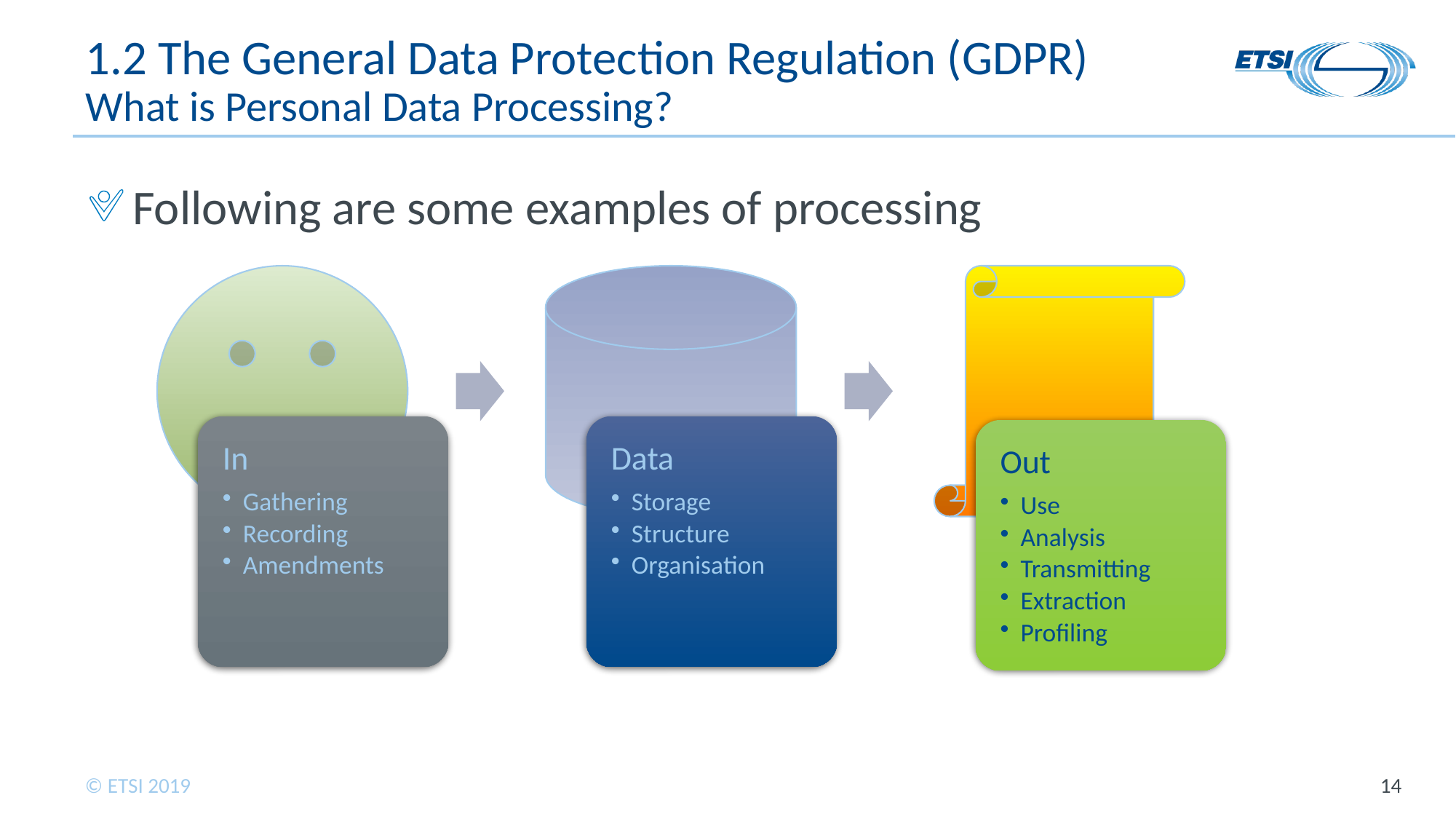

# 1.2 The General Data Protection Regulation (GDPR) What is Personal Data Processing?
In
Gathering
Recording
Amendments

Data
Storage
Structure
Organisation

Out
Use
Analysis
Transmitting
Extraction
Profiling
Following are some examples of processing